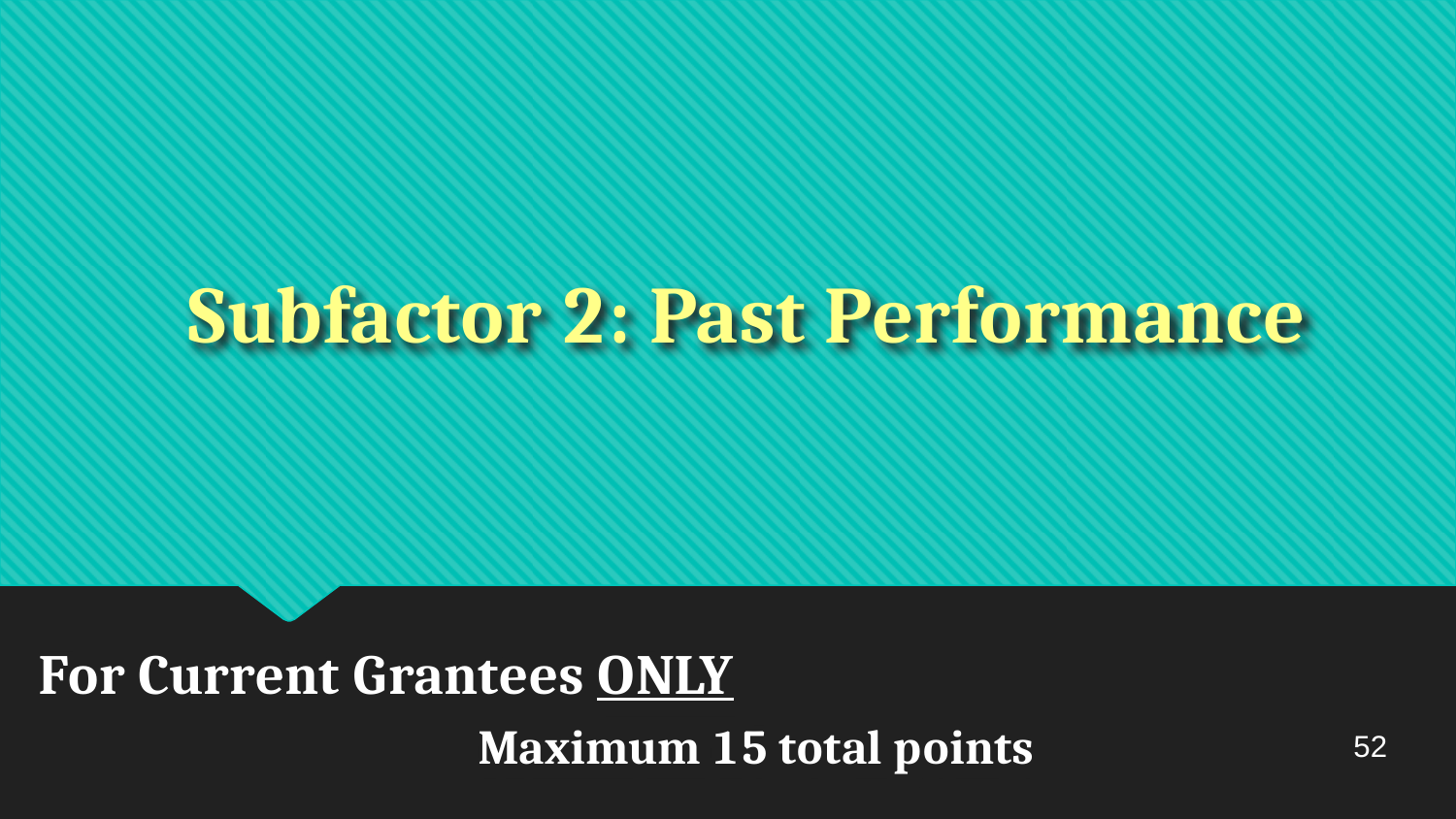

# Subfactor 2: Past Performance
For Current Grantees ONLY
Maximum 15 total points

52